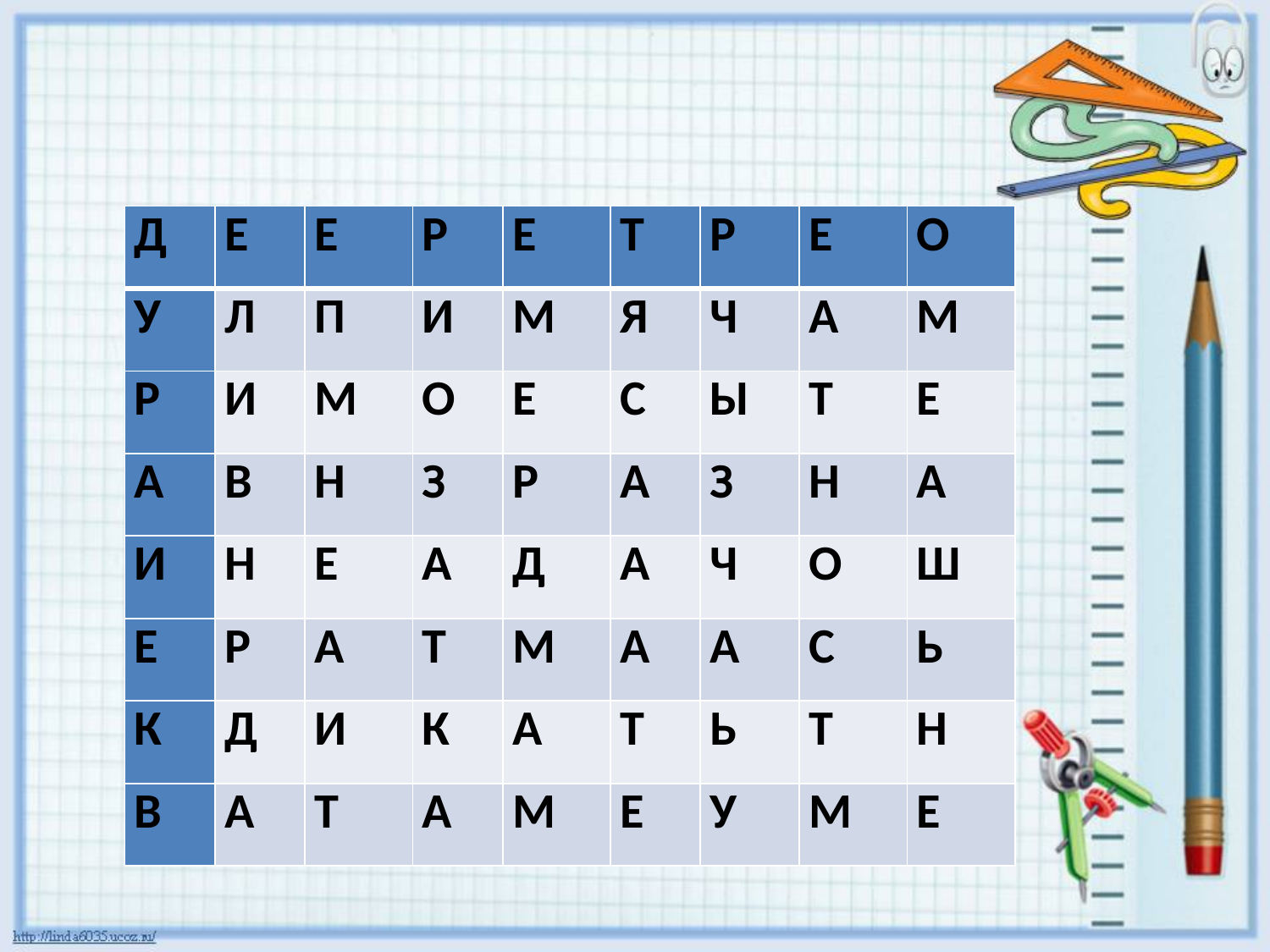

#
| Д | Е | Е | Р | Е | Т | Р | Е | О |
| --- | --- | --- | --- | --- | --- | --- | --- | --- |
| У | Л | П | И | М | Я | Ч | А | М |
| Р | И | М | О | Е | С | Ы | Т | Е |
| А | В | Н | З | Р | А | З | Н | А |
| И | Н | Е | А | Д | А | Ч | О | Ш |
| Е | Р | А | Т | М | А | А | С | Ь |
| К | Д | И | К | А | Т | Ь | Т | Н |
| В | А | Т | А | М | Е | У | М | Е |